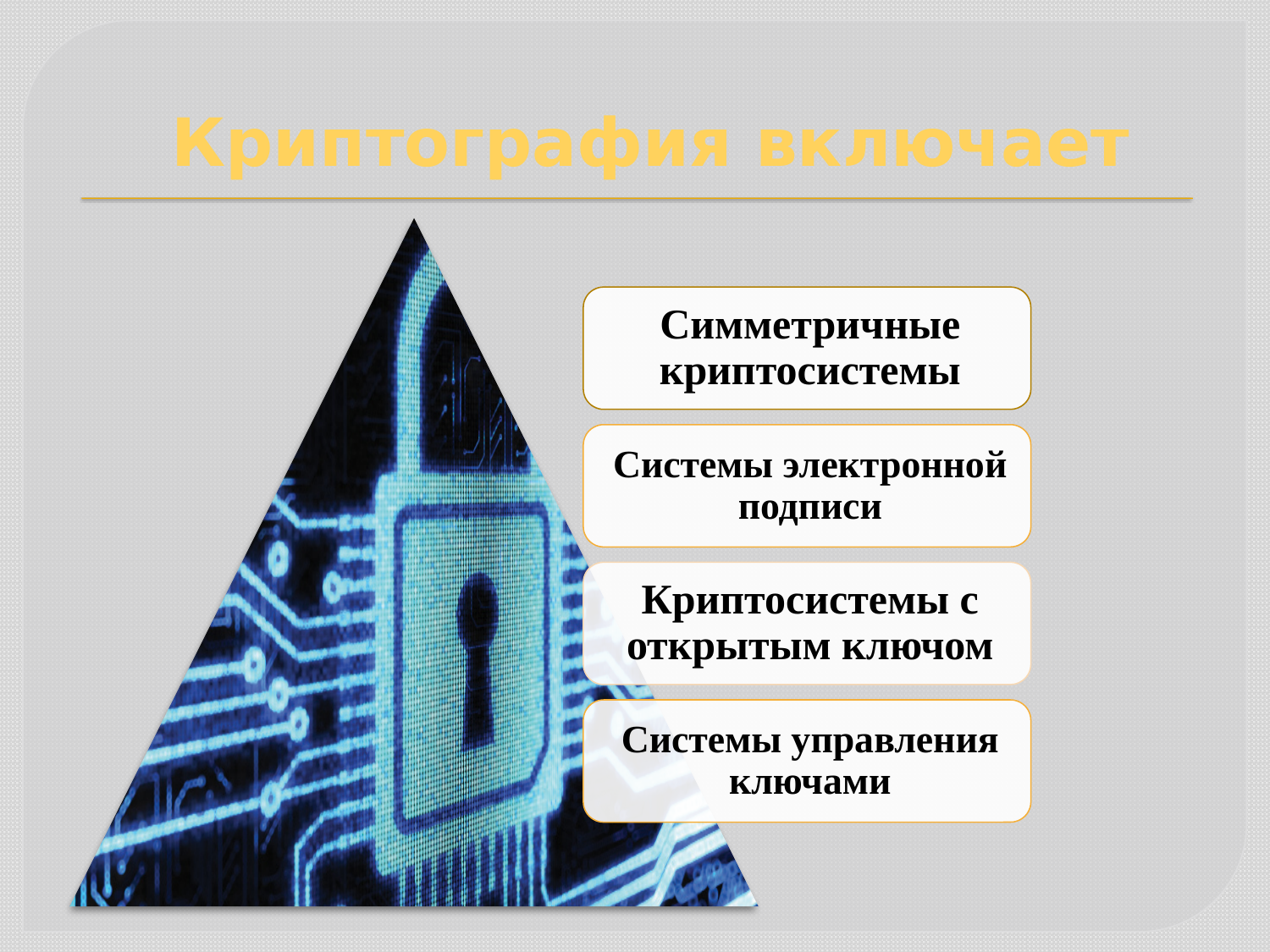

Криптография включает
Симметричные криптосистемы
Системы электронной подписи
Криптосистемы с открытым ключом
Системы управления ключами